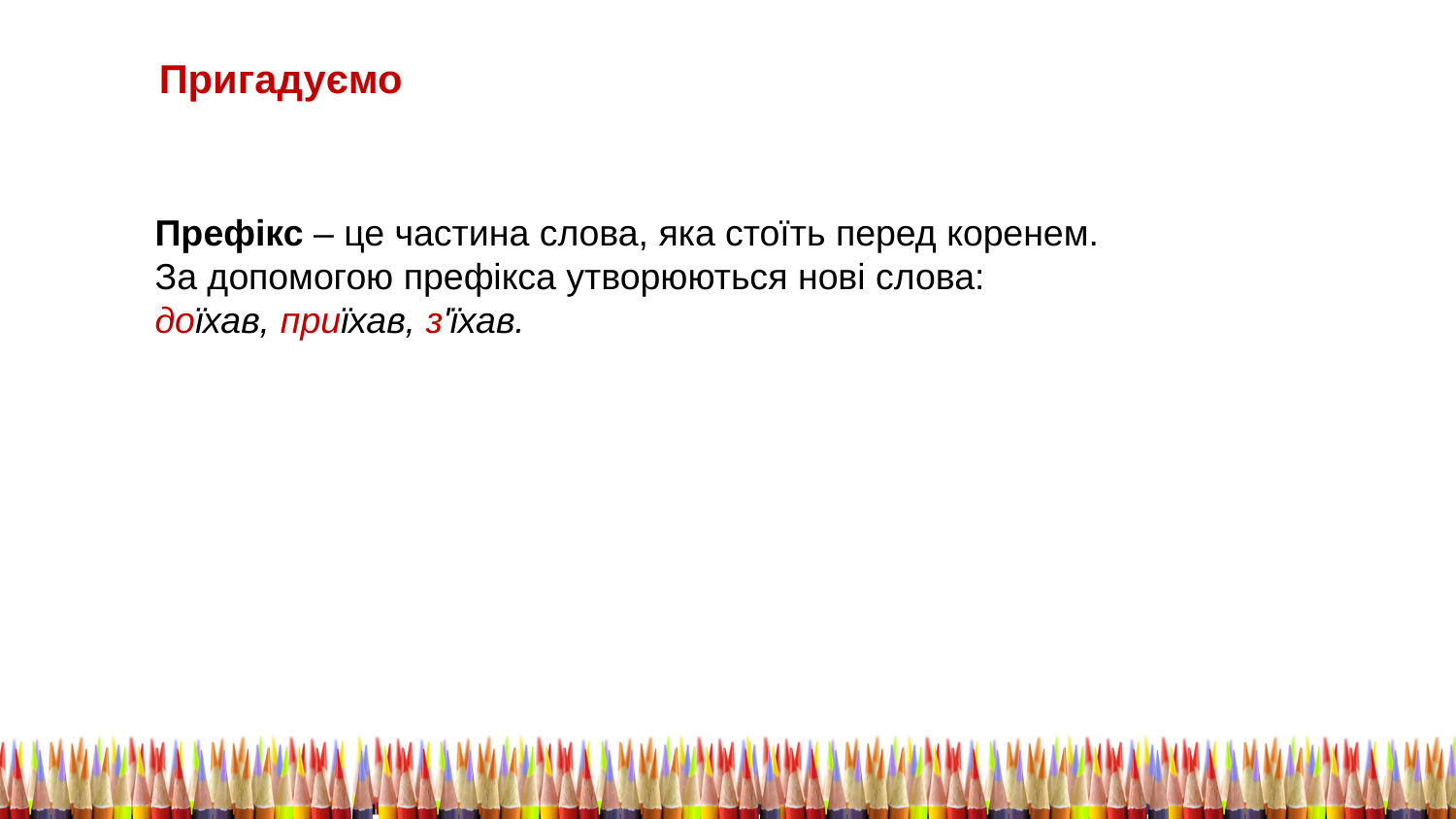

Пригадуємо
Префікс – це частина слова, яка стоїть перед коренем.
За допомогою префікса утворюються нові слова:
доїхав, приїхав, з'їхав.